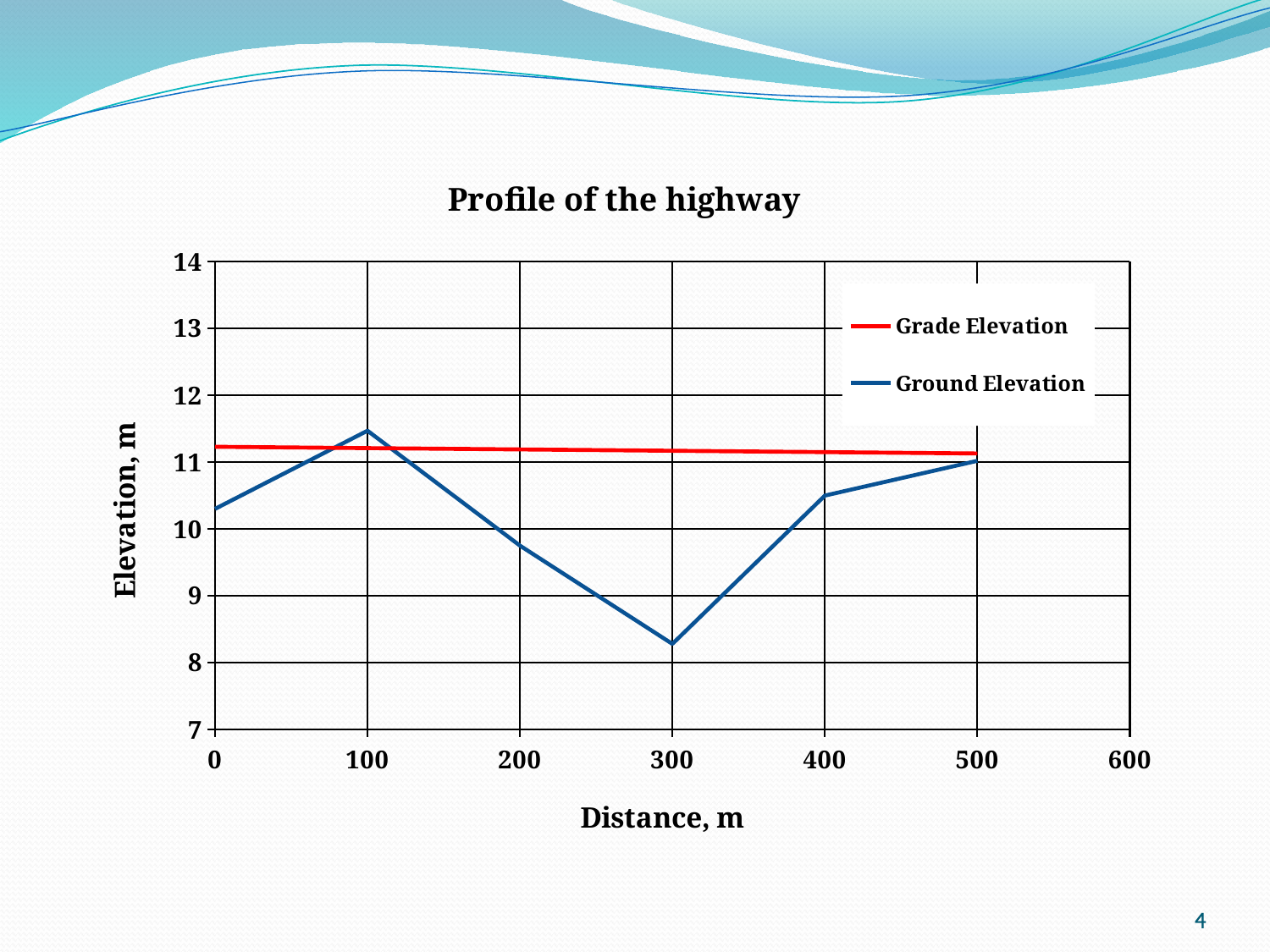

### Chart: Profile of the highway

| Category | Grade Elevation | Ground Elevation |
|---|---|---|
4